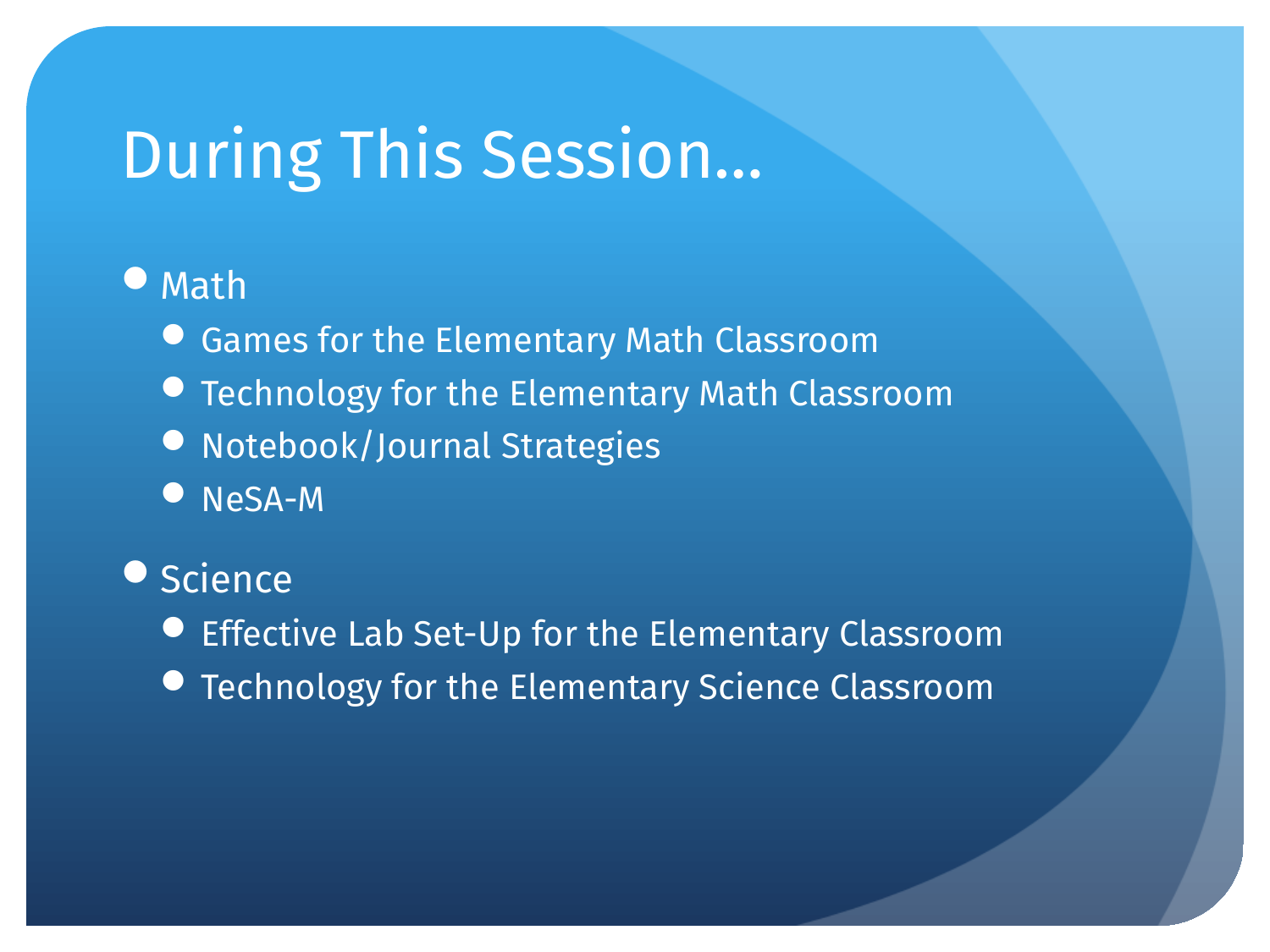

# During This Session…
Math
Games for the Elementary Math Classroom
Technology for the Elementary Math Classroom
Notebook/Journal Strategies
NeSA-M
Science
Effective Lab Set-Up for the Elementary Classroom
Technology for the Elementary Science Classroom